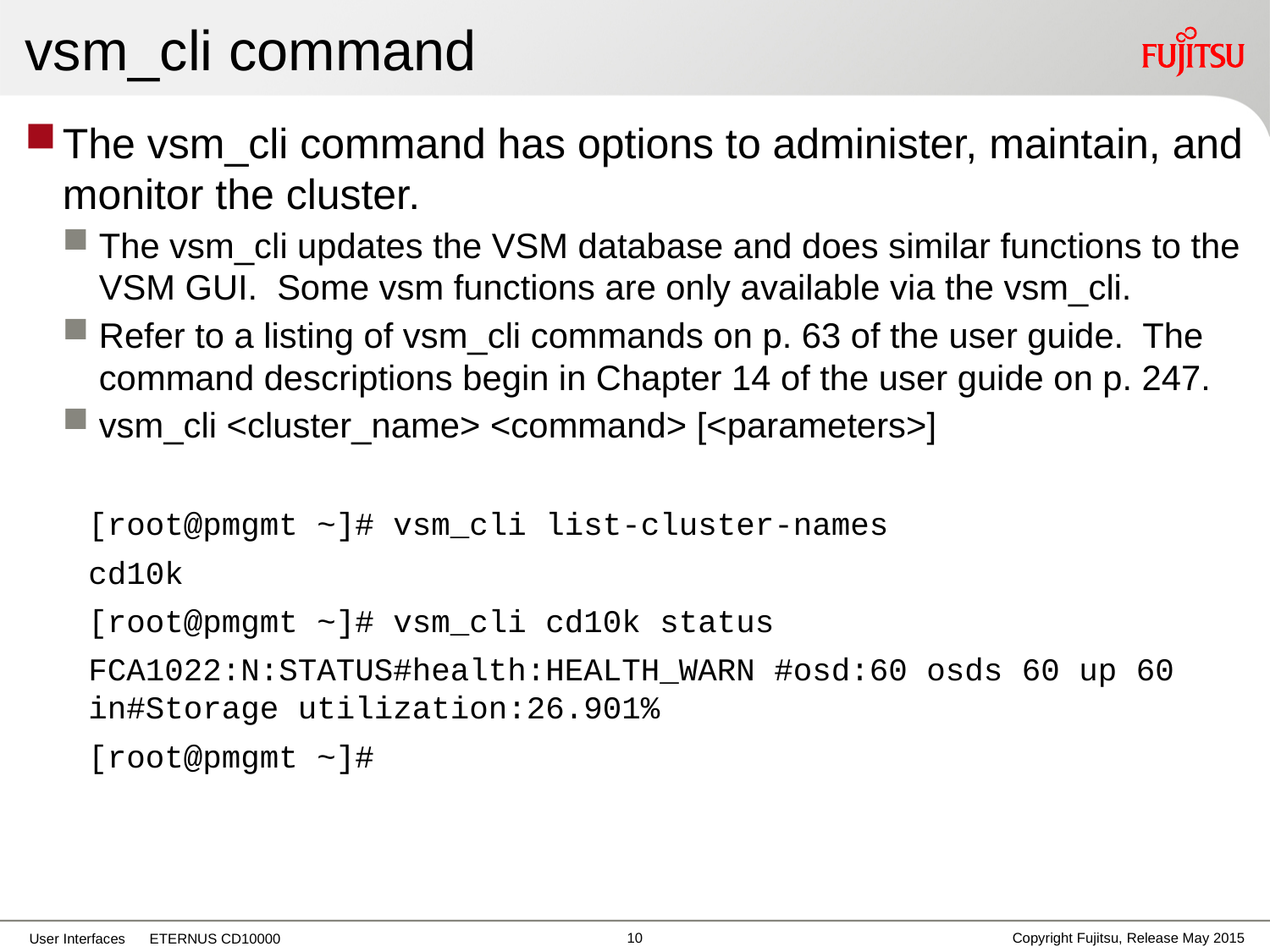

# vsm_cli command
The vsm_cli command has options to administer, maintain, and monitor the cluster.
The vsm_cli updates the VSM database and does similar functions to the VSM GUI.  Some vsm functions are only available via the vsm_cli.
Refer to a listing of vsm_cli commands on p. 63 of the user guide.  The command descriptions begin in Chapter 14 of the user guide on p. 247.
vsm_cli <cluster_name> <command> [<parameters>]

[root@pmgmt ~]# vsm_cli list-cluster-names
cd10k
[root@pmgmt ~]# vsm_cli cd10k status
FCA1022:N:STATUS#health:HEALTH_WARN #osd:60 osds 60 up 60 in#Storage utilization:26.901%
[root@pmgmt ~]#

10
Copyright Fujitsu, Release May 2015
User Interfaces      ETERNUS CD10000